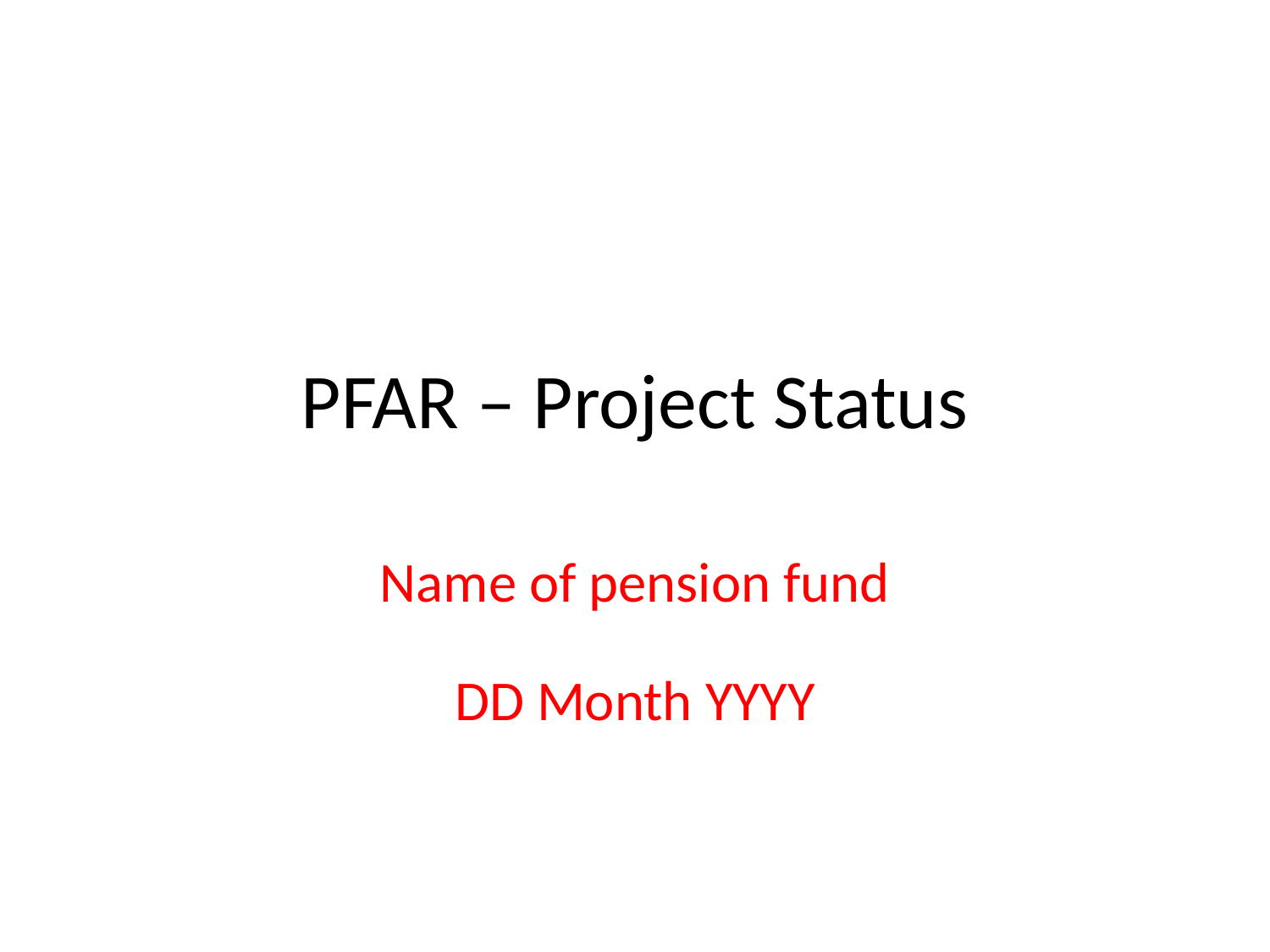

# PFAR – Project Status
Name of pension fund

DD Month YYYY